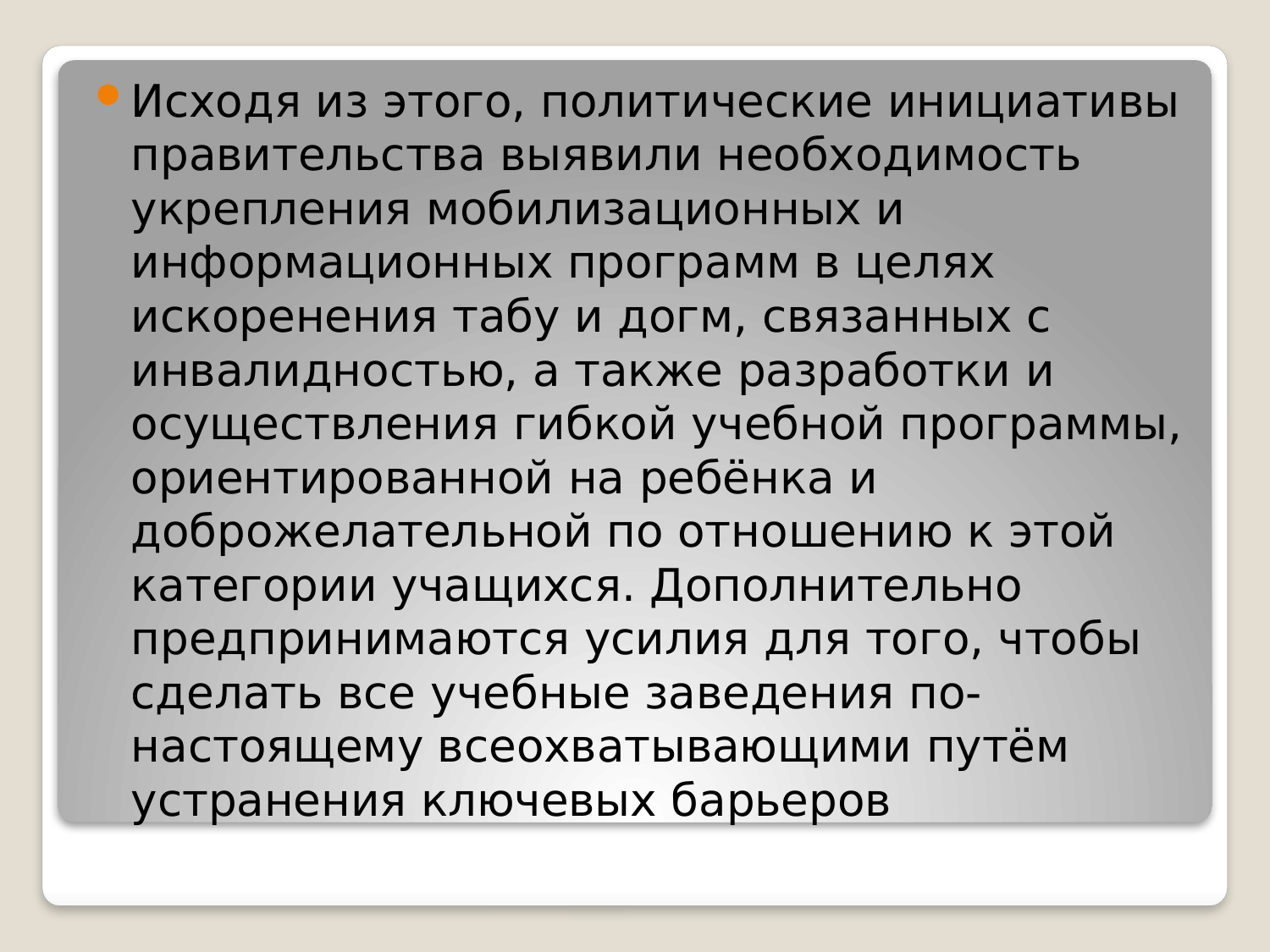

Исходя из этого, политические инициативы правительства выявили необходимость укрепления мобилизационных и информационных программ в целях искоренения табу и догм, связанных с инвалидностью, а также разработки и осуществления гибкой учебной программы, ориентированной на ребёнка и доброжелательной по отношению к этой категории учащихся. Дополнительно предпринимаются усилия для того, чтобы сделать все учебные заведения по- настоящему всеохватывающими путём устранения ключевых барьеров